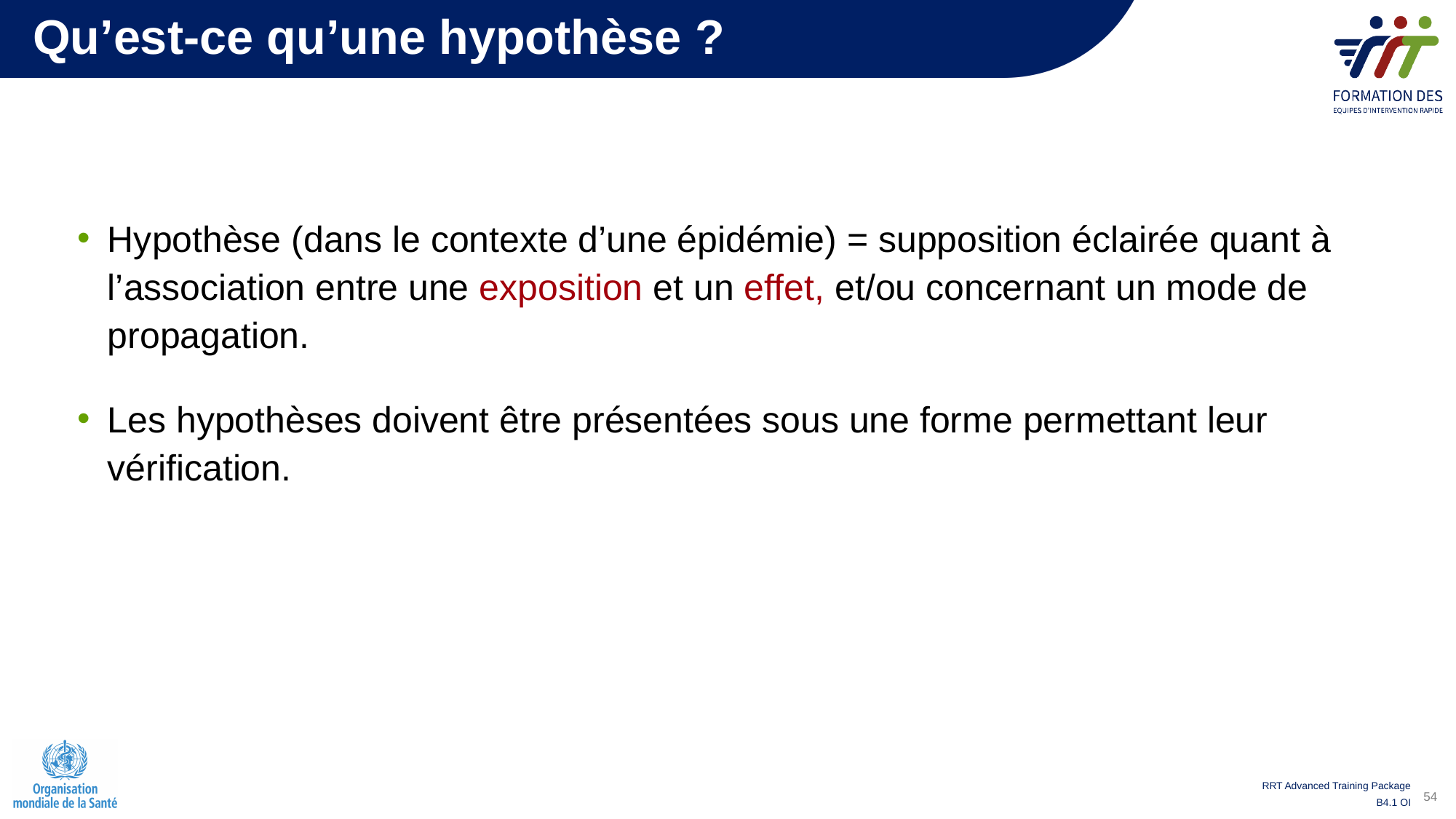

Qu’est-ce qu’une hypothèse ?
Hypothèse (dans le contexte d’une épidémie) = supposition éclairée quant à l’association entre une exposition et un effet, et/ou concernant un mode de propagation.
Les hypothèses doivent être présentées sous une forme permettant leur vérification.